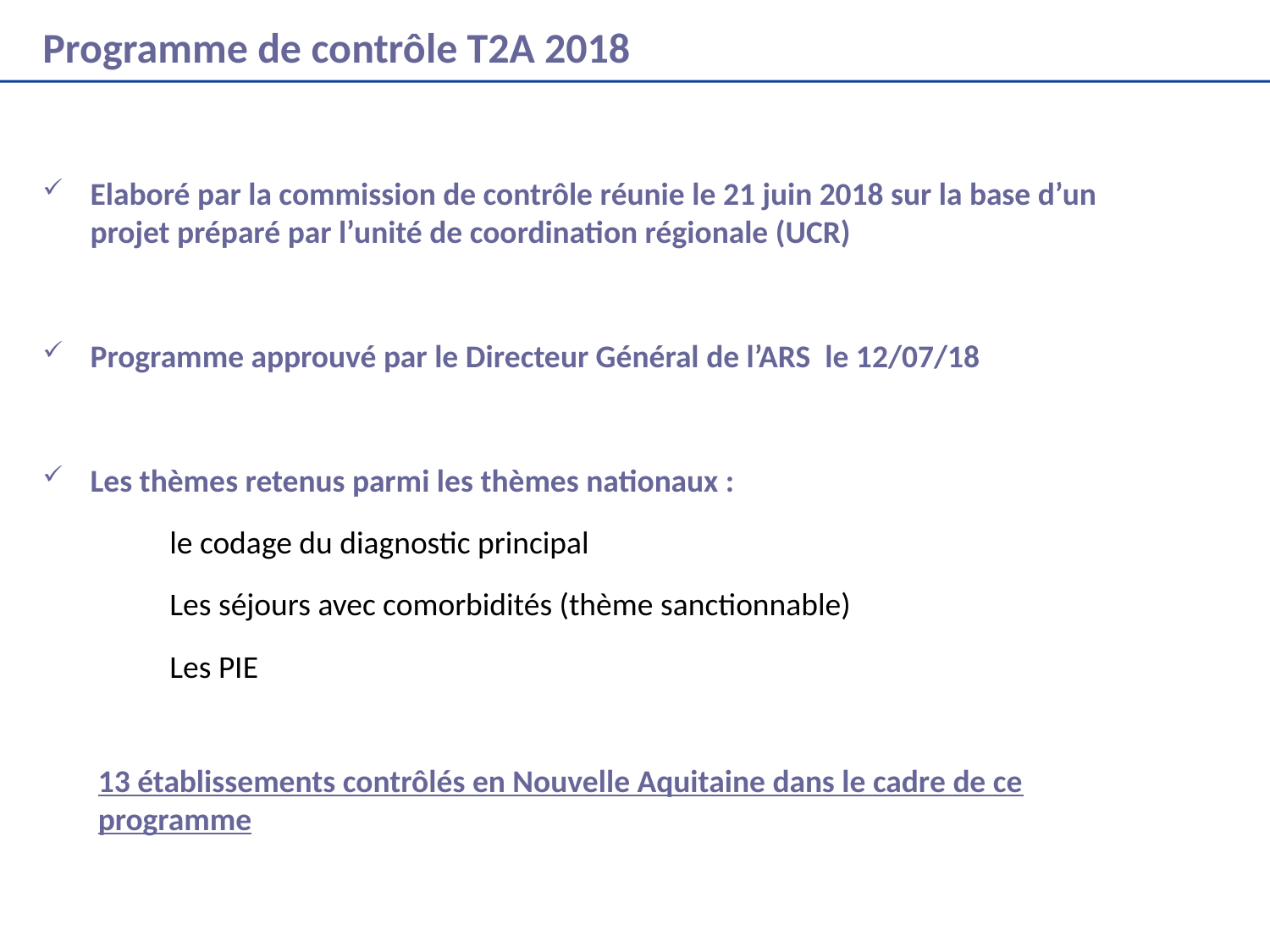

# Programme de contrôle T2A 2018
Elaboré par la commission de contrôle réunie le 21 juin 2018 sur la base d’un projet préparé par l’unité de coordination régionale (UCR)

Programme approuvé par le Directeur Général de l’ARS  le 12/07/18

Les thèmes retenus parmi les thèmes nationaux :
	le codage du diagnostic principal
Les séjours avec comorbidités (thème sanctionnable)
Les PIE

13 établissements contrôlés en Nouvelle Aquitaine dans le cadre de ce programme